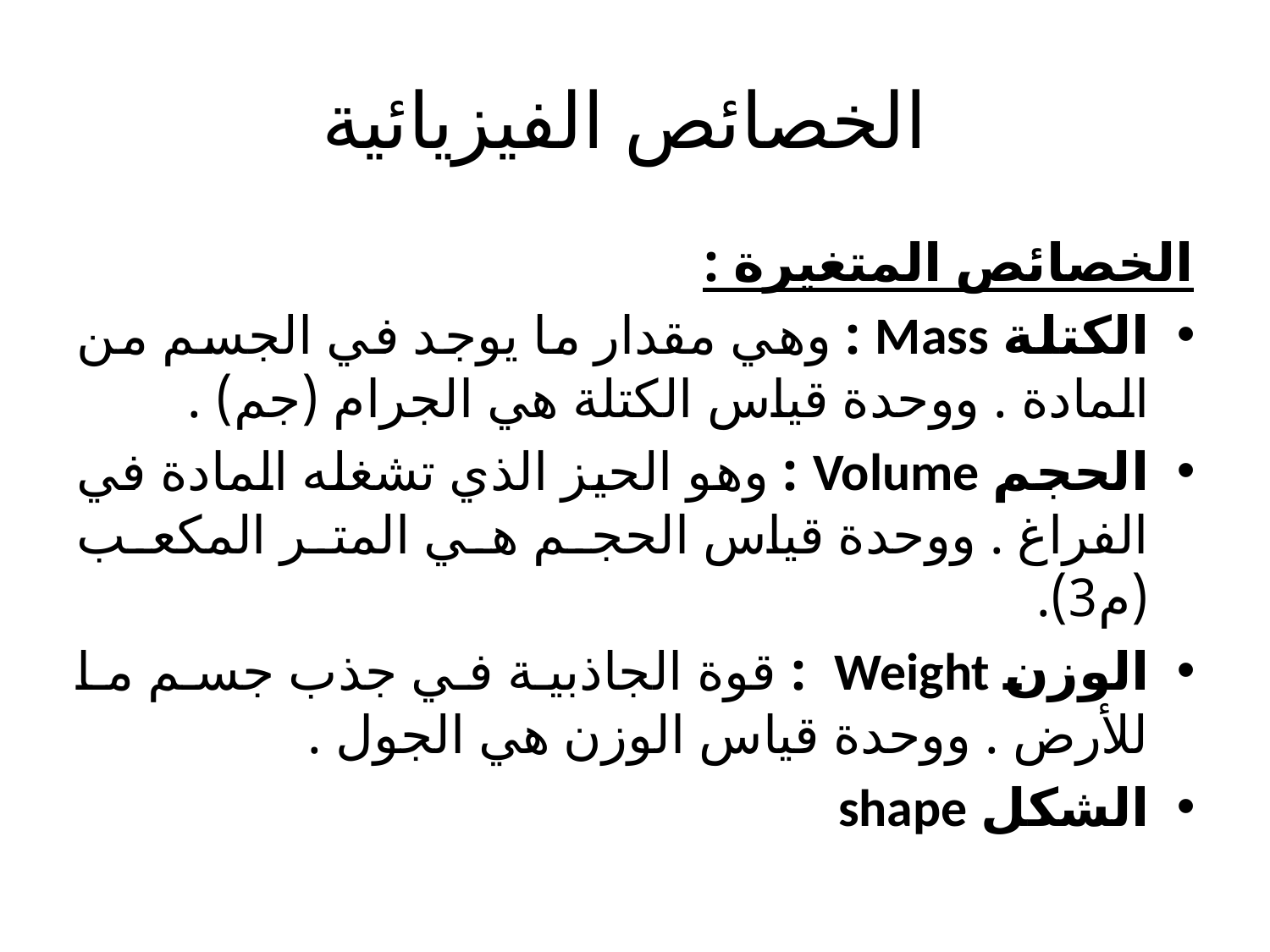

# الخصائص الفيزيائية
الخصائص المتغيرة :
الكتلة Mass : وهي مقدار ما يوجد في الجسم من المادة . ووحدة قياس الكتلة هي الجرام (جم) .
الحجم Volume : وهو الحيز الذي تشغله المادة في الفراغ . ووحدة قياس الحجم هي المتر المكعب (م3).
الوزن Weight  : قوة الجاذبية في جذب جسم ما للأرض . ووحدة قياس الوزن هي الجول .
الشكل shape